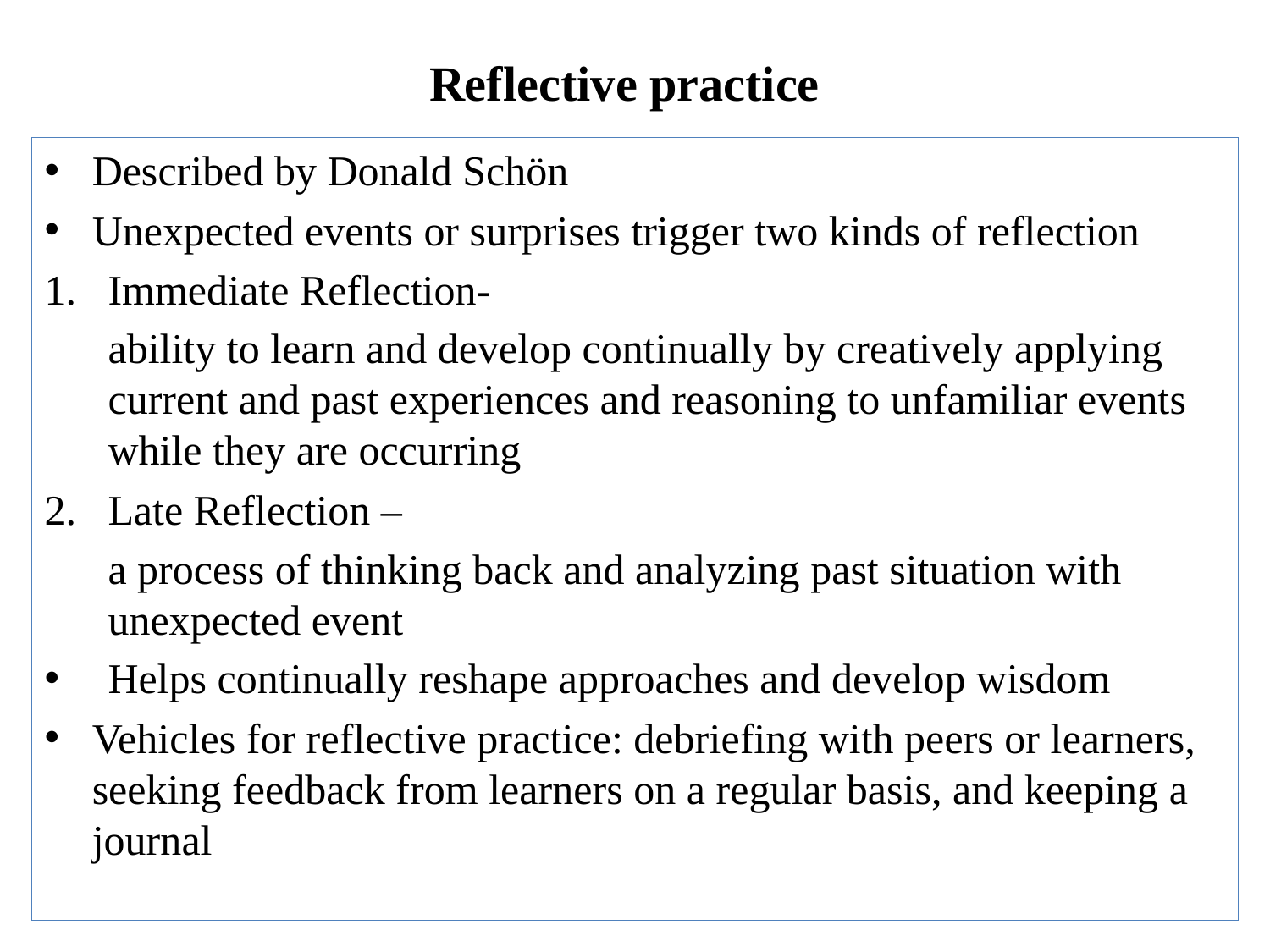

# Reflective practice
Described by Donald Schön
Unexpected events or surprises trigger two kinds of reflection
Immediate Reflection-
      ability to learn and develop continually by creatively applying current and past experiences and reasoning to unfamiliar events while they are occurring
Late Reflection –
      a process of thinking back and analyzing past situation with unexpected event
Helps continually reshape approaches and develop wisdom
Vehicles for reflective practice: debriefing with peers or learners, seeking feedback from learners on a regular basis, and keeping a journal